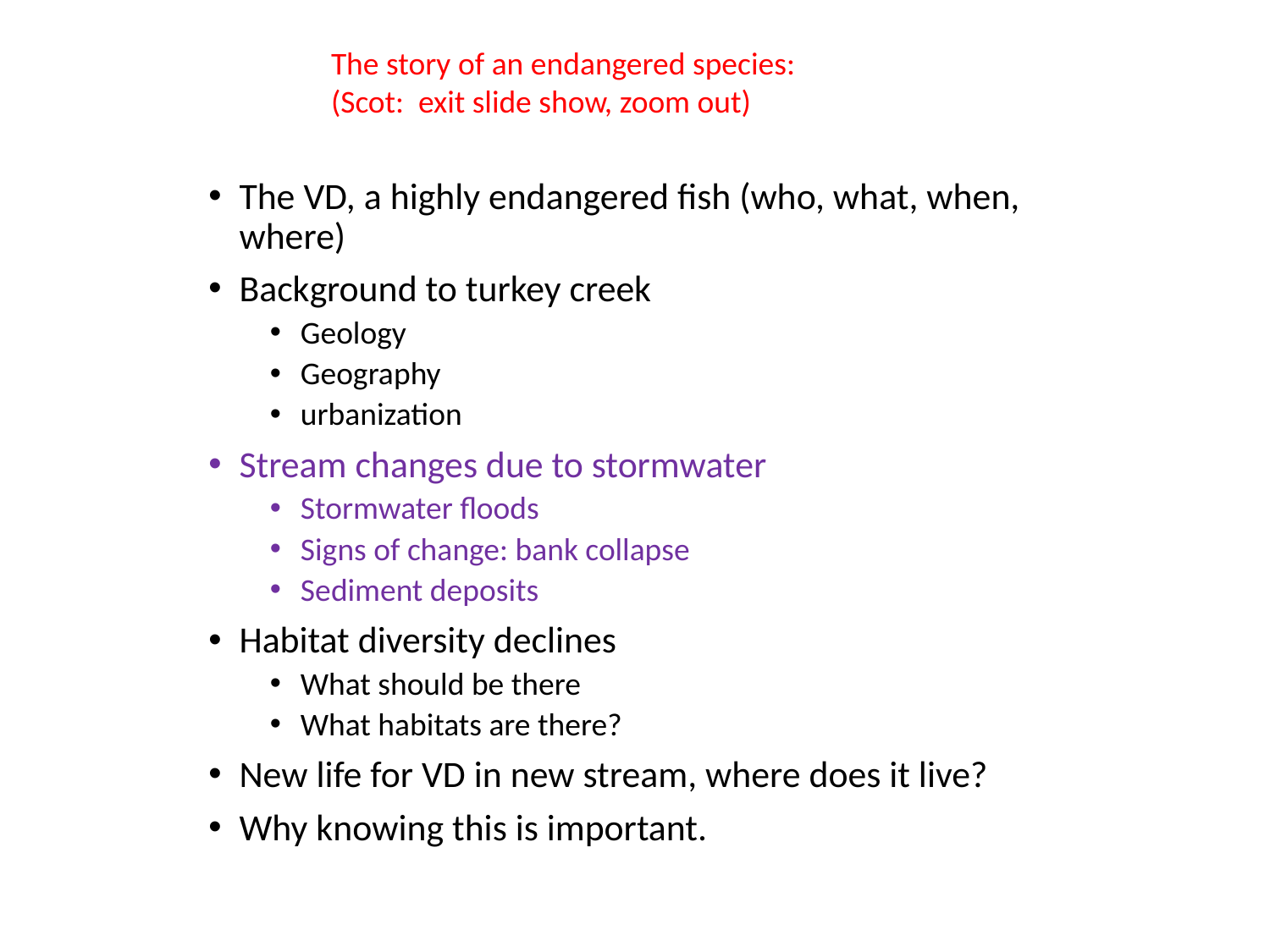

The story of an endangered species:
(Scot:  exit slide show, zoom out)
The VD, a highly endangered fish (who, what, when, where)
Background to turkey creek
Geology
Geography
urbanization
Stream changes due to stormwater
Stormwater floods
Signs of change: bank collapse
Sediment deposits
Habitat diversity declines
What should be there
What habitats are there?
New life for VD in new stream, where does it live?
Why knowing this is important.